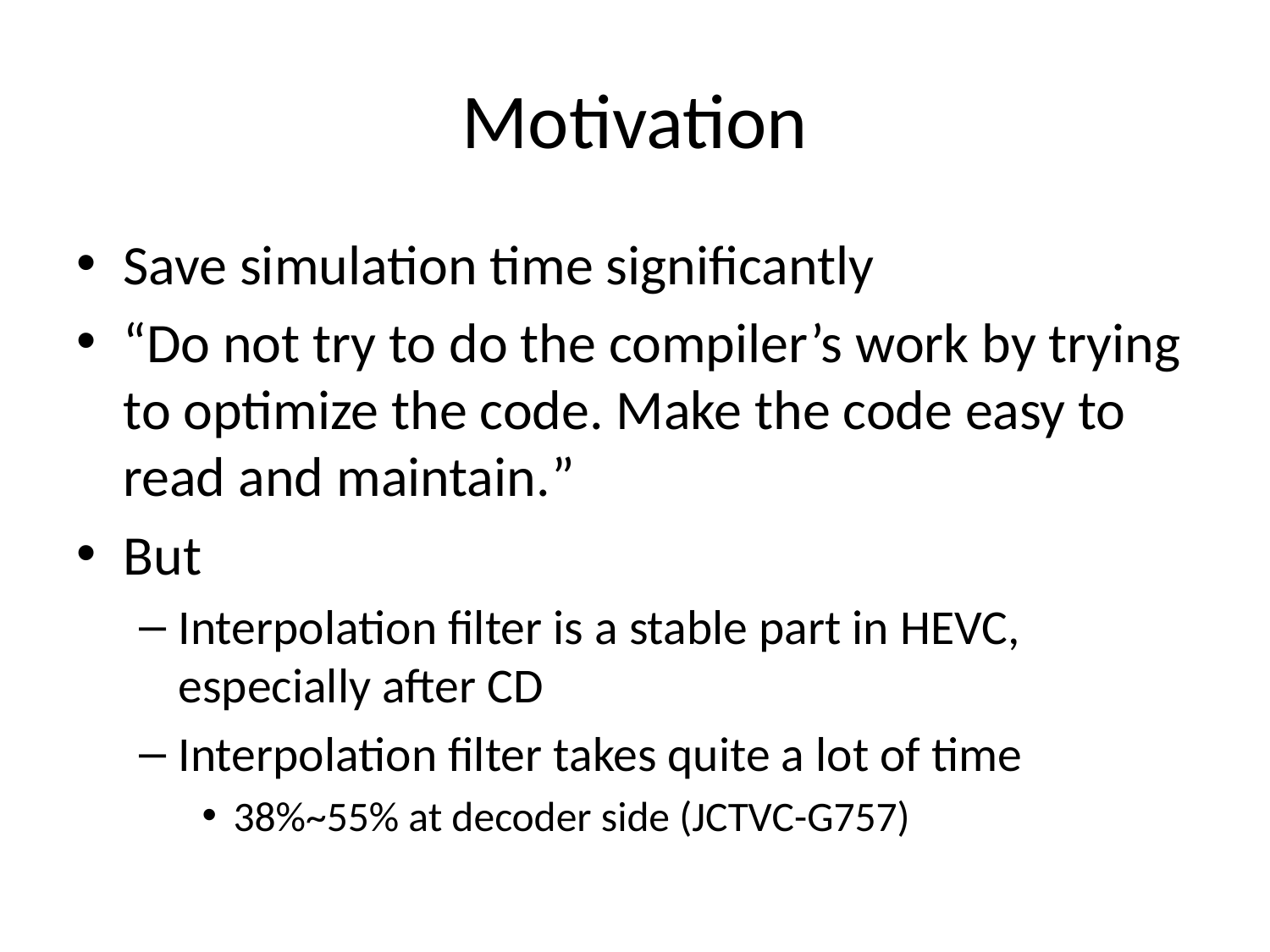

# Motivation
Save simulation time significantly
“Do not try to do the compiler’s work by trying to optimize the code. Make the code easy to read and maintain.”
But
Interpolation filter is a stable part in HEVC, especially after CD
Interpolation filter takes quite a lot of time
38%~55% at decoder side (JCTVC-G757)